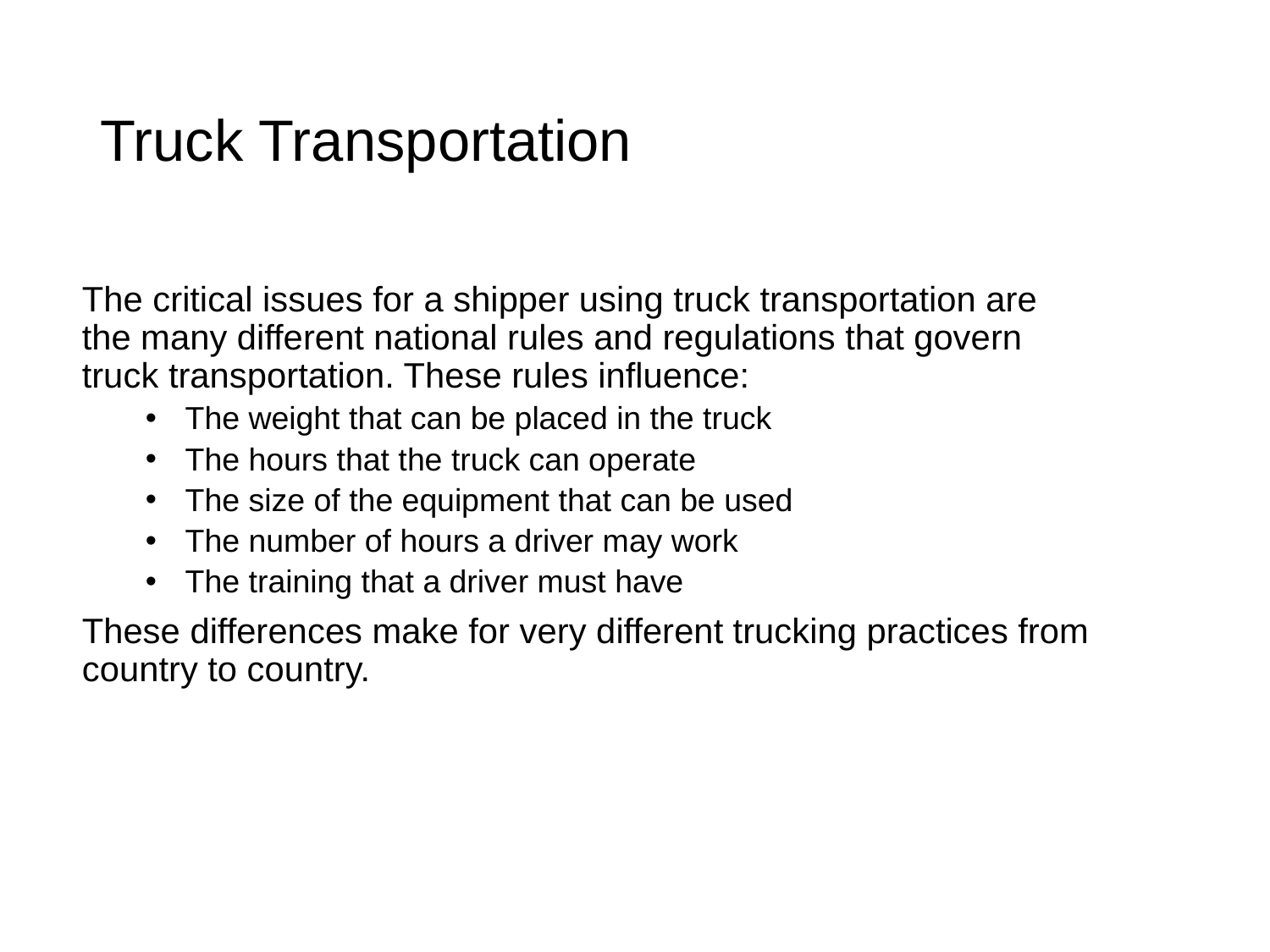

# Truck Transportation
The critical issues for a shipper using truck transportation are the many different national rules and regulations that govern truck transportation. These rules influence:
The weight that can be placed in the truck
The hours that the truck can operate
The size of the equipment that can be used
The number of hours a driver may work
The training that a driver must have
These differences make for very different trucking practices from country to country.